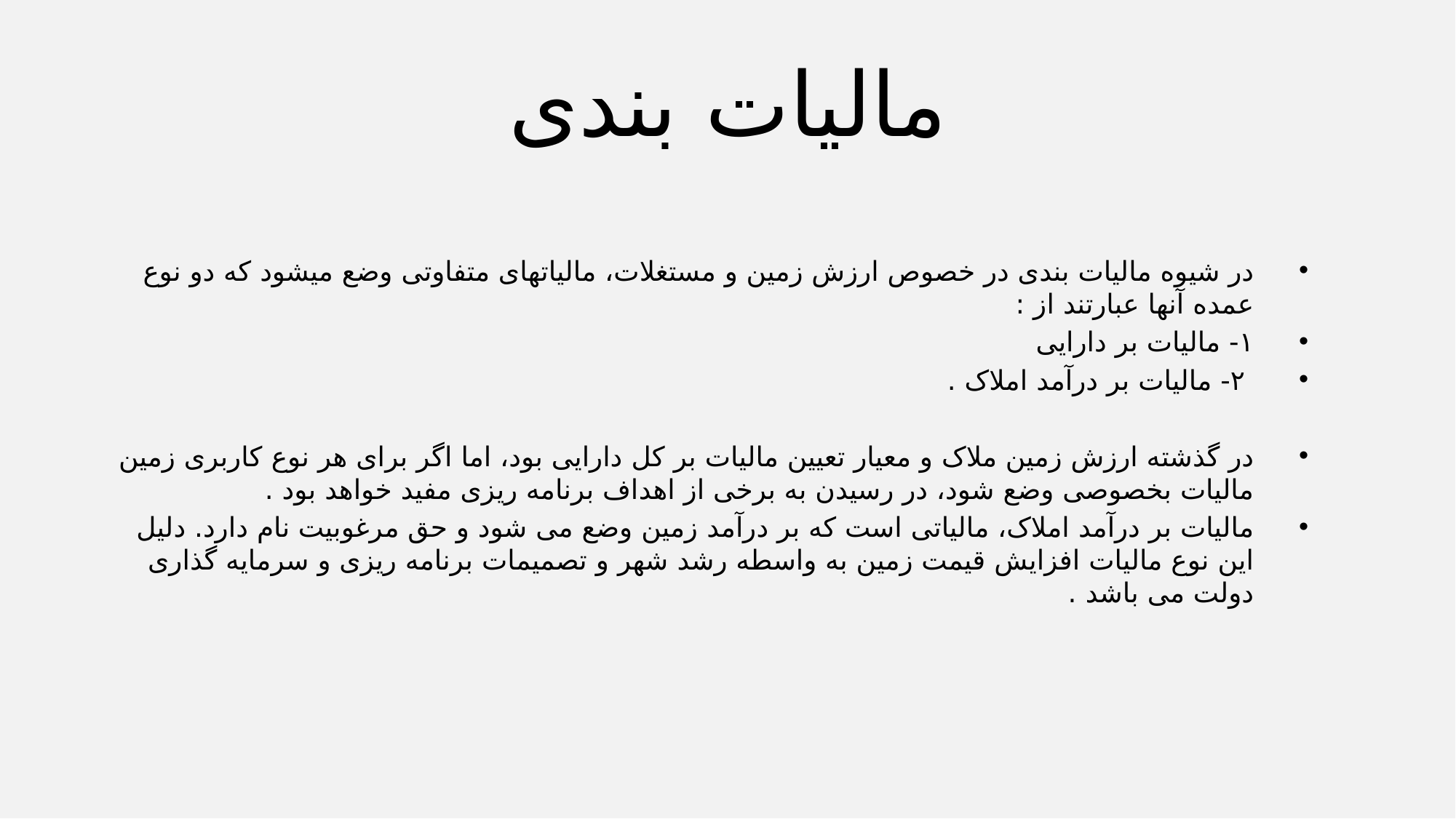

# مالیات بندی
در شیوه مالیات بندی در خصوص ارزش زمین و مستغلات، مالیاتهای متفاوتی وضع میشود که دو نوع عمده آنها عبارتند از :
١- مالیات بر دارایی
 ۲- مالیات بر درآمد املاک .

در گذشته ارزش زمین ملاک و معیار تعیین مالیات بر کل دارایی بود، اما اگر برای هر نوع کاربری زمین مالیات بخصوصی وضع شود، در رسیدن به برخی از اهداف برنامه ریزی مفید خواهد بود .
مالیات بر درآمد املاک، مالیاتی است که بر درآمد زمین وضع می شود و حق مرغوبیت نام دارد. دلیل این نوع مالیات افزایش قیمت زمین به واسطه رشد شهر و تصمیمات برنامه ریزی و سرمایه گذاری دولت می باشد .